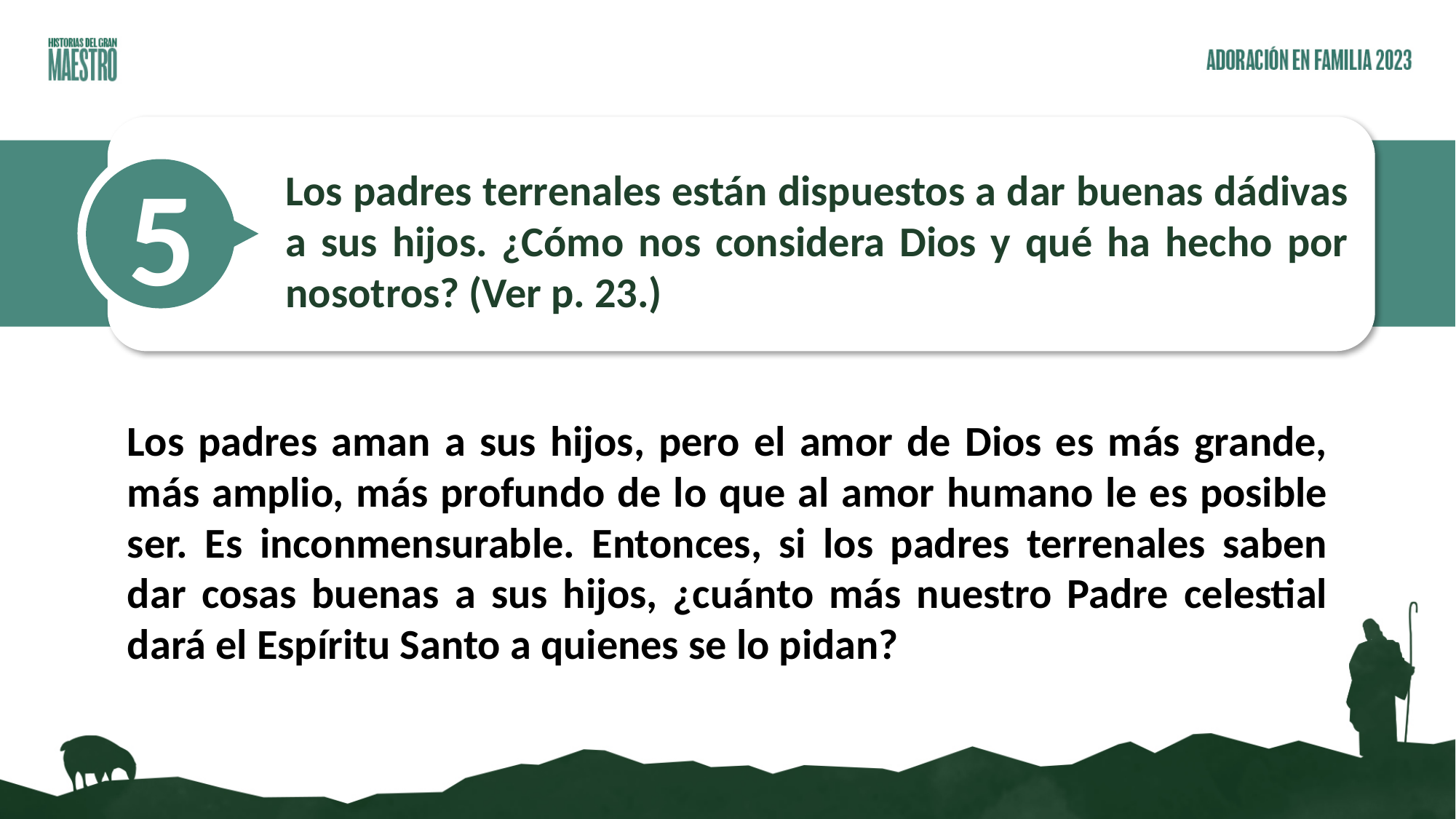

5
Los padres terrenales están dispuestos a dar buenas dádivas a sus hijos. ¿Cómo nos considera Dios y qué ha hecho por nosotros? (Ver p. 23.)
Los padres aman a sus hijos, pero el amor de Dios es más grande, más amplio, más profundo de lo que al amor humano le es posible ser. Es inconmensurable. Entonces, si los padres terrenales saben dar cosas buenas a sus hijos, ¿cuánto más nuestro Padre celestial dará el Espíritu Santo a quienes se lo pidan?